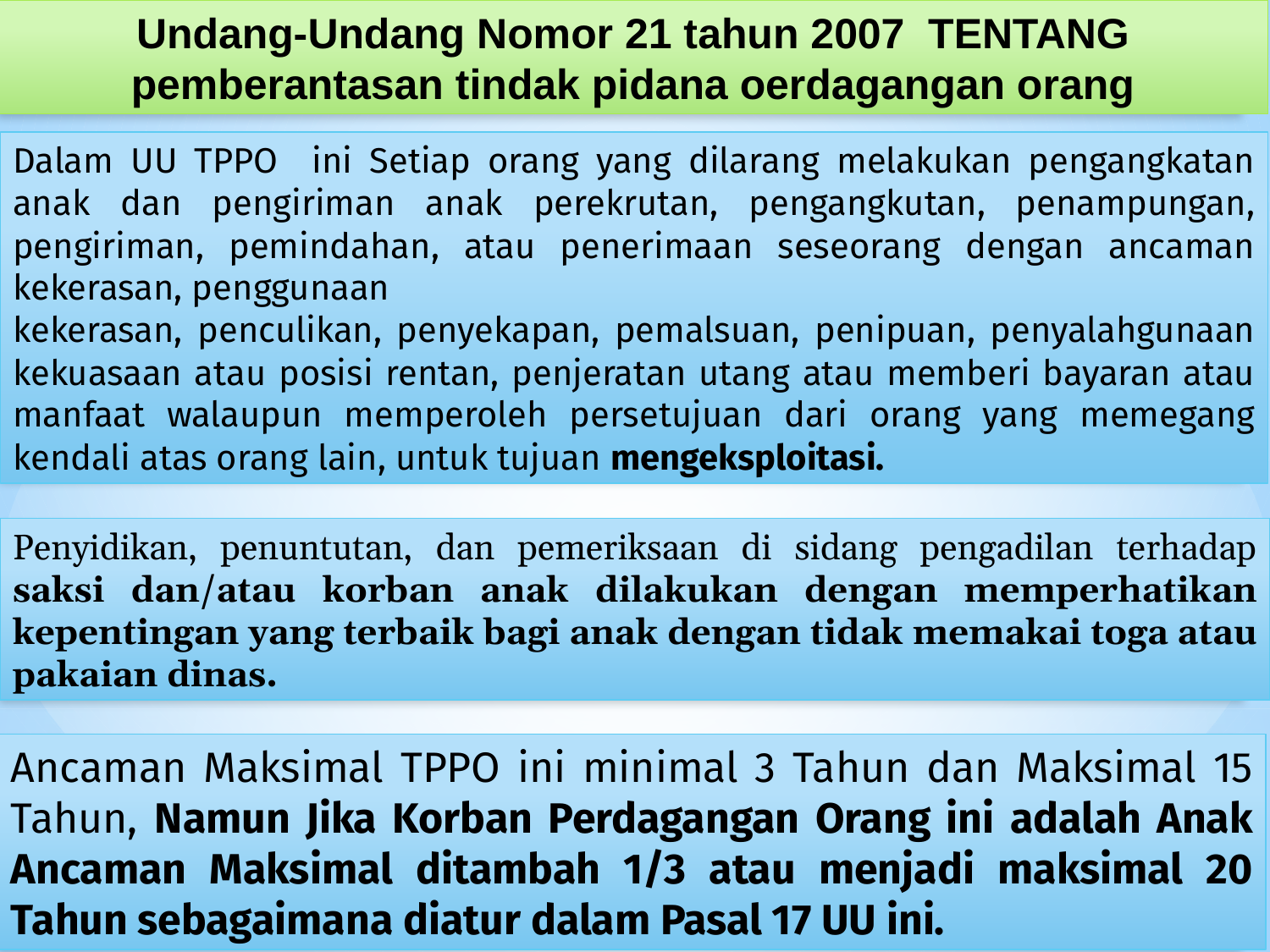

Undang-Undang Nomor 21 tahun 2007  TENTANG pemberantasan tindak pidana oerdagangan orang
Dalam UU TPPO  ini Setiap orang yang dilarang melakukan pengangkatan anak dan pengiriman anak perekrutan, pengangkutan, penampungan, pengiriman, pemindahan, atau penerimaan seseorang dengan ancaman kekerasan, penggunaan
kekerasan, penculikan, penyekapan, pemalsuan, penipuan, penyalahgunaan kekuasaan atau posisi rentan, penjeratan utang atau memberi bayaran atau manfaat walaupun memperoleh persetujuan dari orang yang memegang kendali atas orang lain, untuk tujuan mengeksploitasi.
Penyidikan, penuntutan, dan pemeriksaan di sidang pengadilan terhadap saksi dan/atau korban anak dilakukan dengan memperhatikan kepentingan yang terbaik bagi anak dengan tidak memakai toga atau pakaian dinas.
Ancaman Maksimal TPPO ini minimal 3 Tahun dan Maksimal 15 Tahun, Namun Jika Korban Perdagangan Orang ini adalah Anak Ancaman Maksimal ditambah 1/3 atau menjadi maksimal 20 Tahun sebagaimana diatur dalam Pasal 17 UU ini.